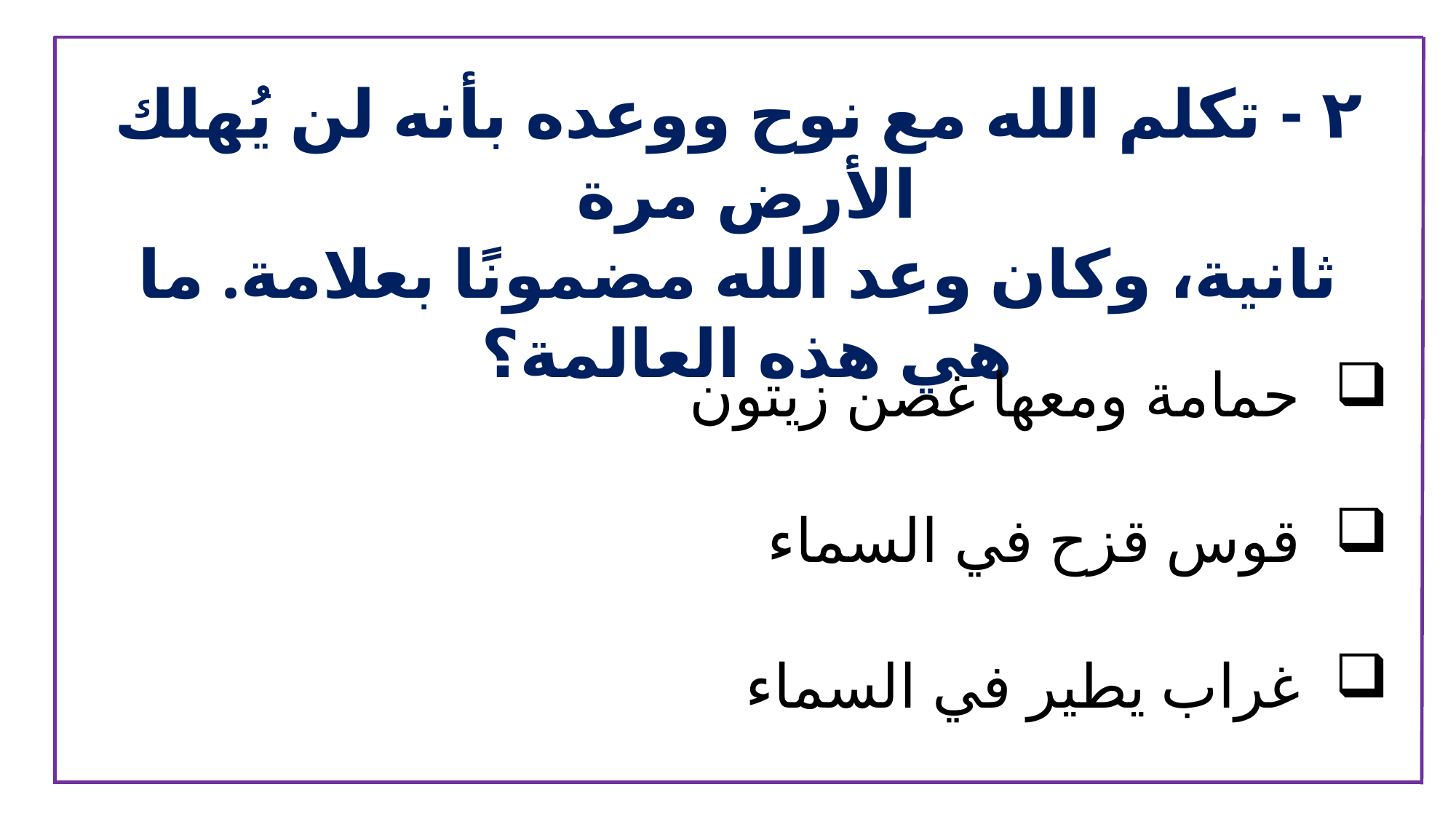

٢ - تكلم الله مع نوح ووعده بأنه لن يُهلك الأرض مرة
ثانية، وكان وعد الله مضمونًا بعلامة. ما هي هذه العالمة؟
حمامة ومعها غصن زيتون
قوس قزح في السماء
غراب يطير في السماء